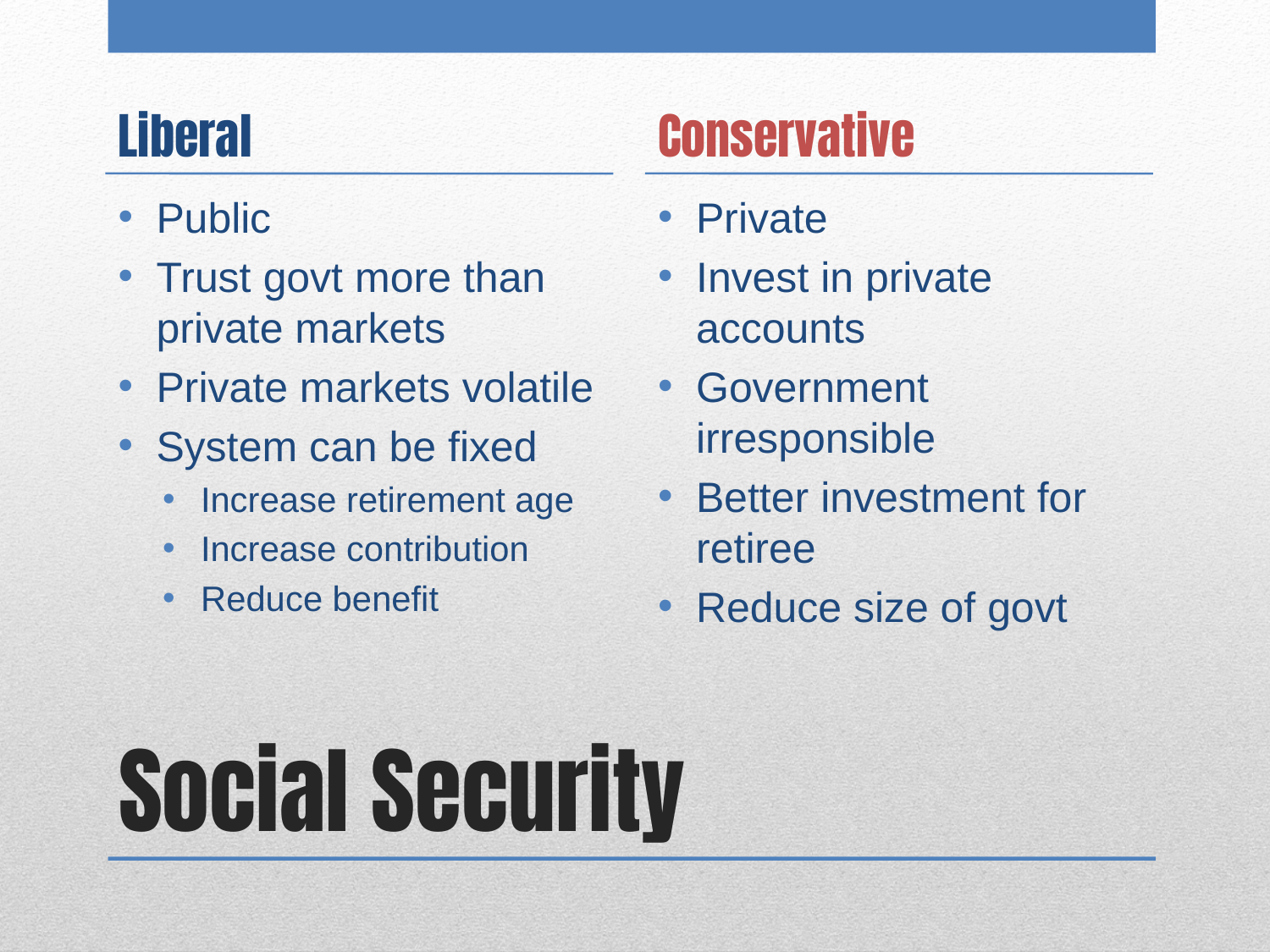

Liberal
Conservative
Public
Trust govt more than private markets
Private markets volatile
System can be fixed
Increase retirement age
Increase contribution
Reduce benefit
Private
Invest in private accounts
Government irresponsible
Better investment for retiree
Reduce size of govt

# Social Security